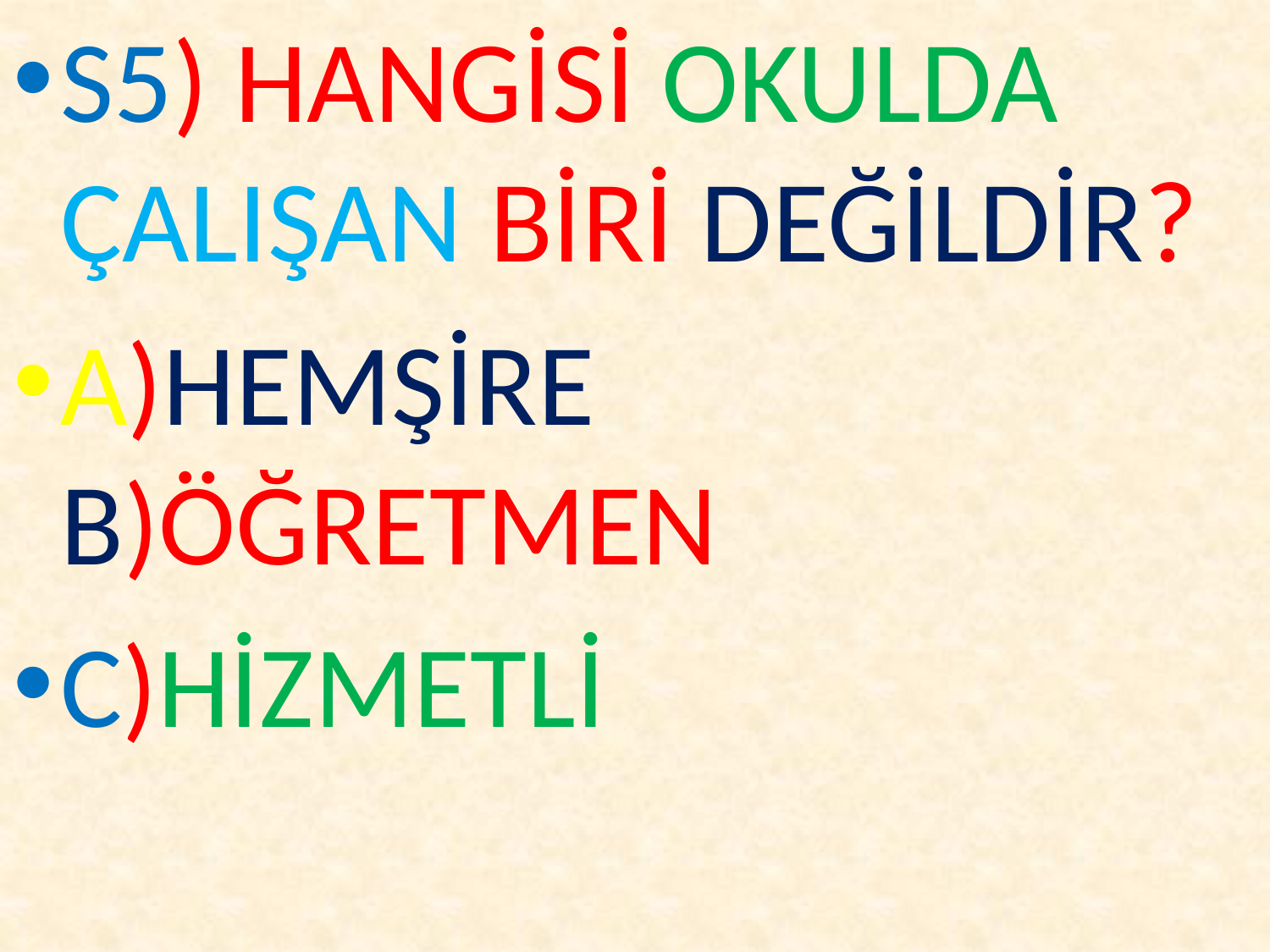

S5) HANGİSİ OKULDA ÇALIŞAN BİRİ DEĞİLDİR?
A)HEMŞİRE   B)ÖĞRETMEN
C)HİZMETLİ
#